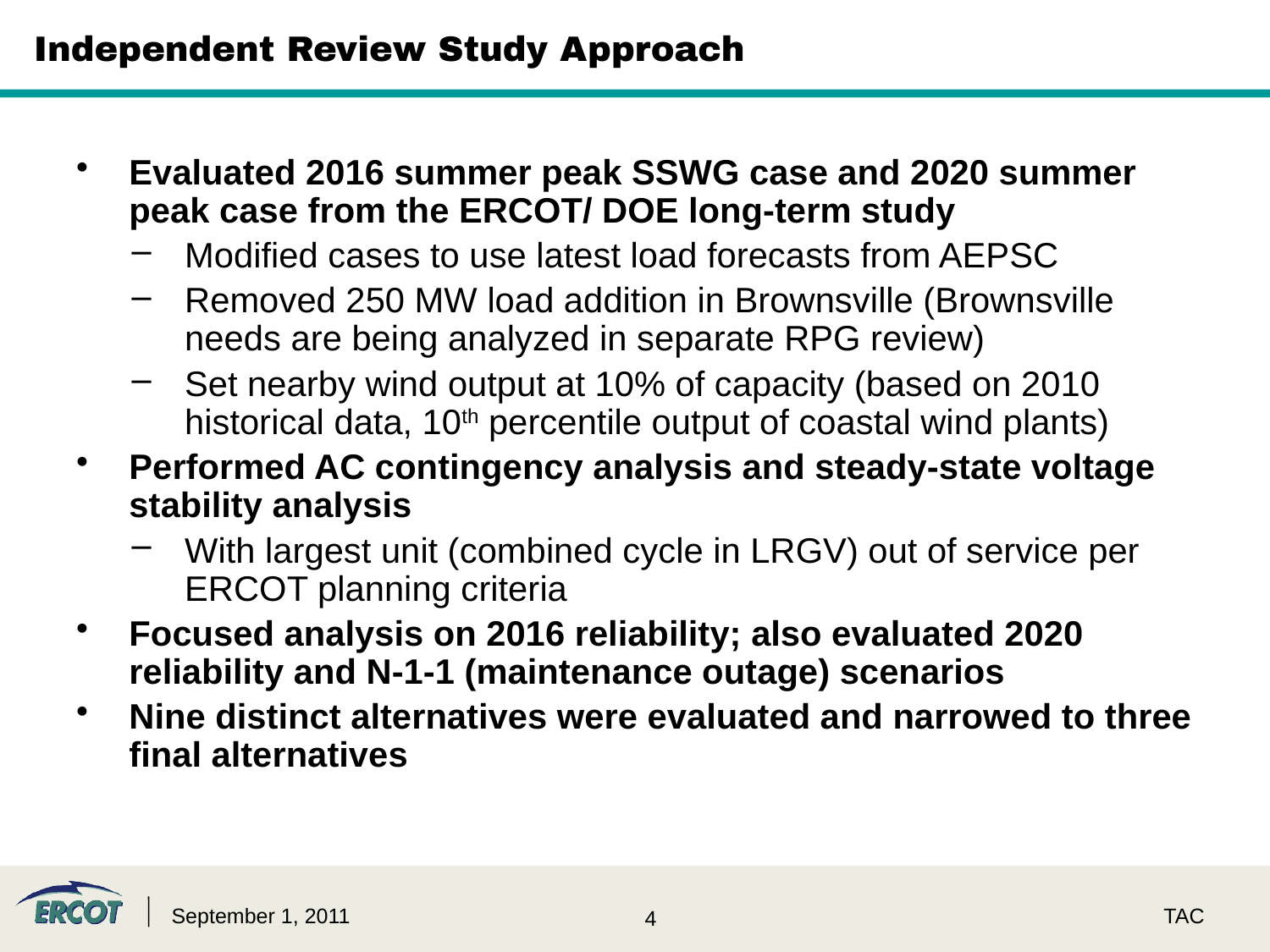

Independent Review Study Approach
Evaluated 2016 summer peak SSWG case and 2020 summer peak case from the ERCOT/ DOE long-term study
Modified cases to use latest load forecasts from AEPSC
Removed 250 MW load addition in Brownsville (Brownsville needs are being analyzed in separate RPG review)
Set nearby wind output at 10% of capacity (based on 2010 historical data, 10th percentile output of coastal wind plants)
Performed AC contingency analysis and steady-state voltage stability analysis
With largest unit (combined cycle in LRGV) out of service per ERCOT planning criteria
Focused analysis on 2016 reliability; also evaluated 2020 reliability and N-1-1 (maintenance outage) scenarios
Nine distinct alternatives were evaluated and narrowed to three final alternatives
September 1, 2011
TAC